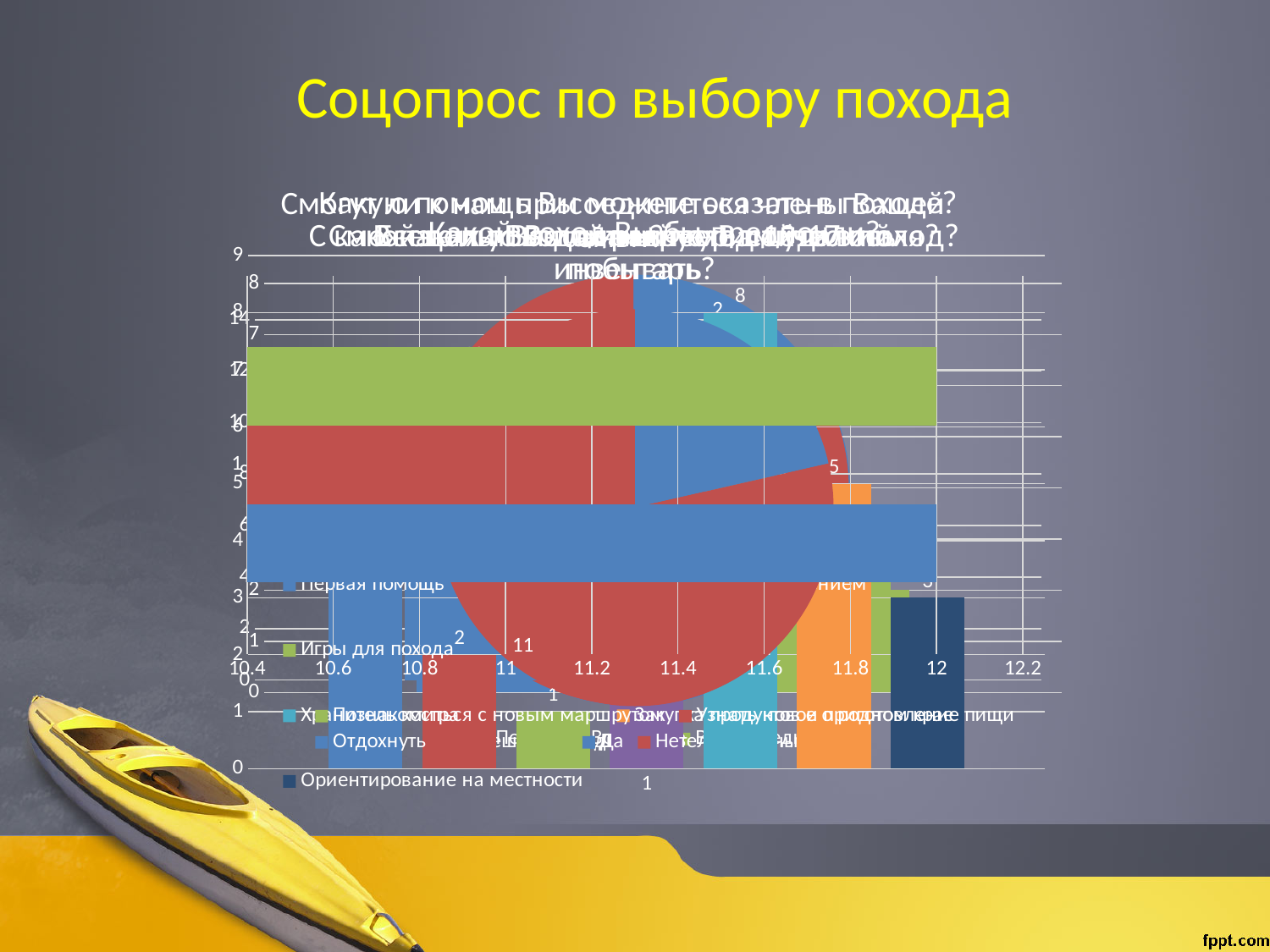

# Соцопрос по выбору похода

### Chart: Смогут ли к нам присоединиться члены Вашей семьи?

| Category | Смогут ли к нам присоединиться члены Вашей семьи? |
|---|---|
| Да | 2.0 |
| Нет | 12.0 |

### Chart: Какую помощь Вы можете оказать в походе?

| Category | Первая помощь | Помощь со снаряжением | Игры для похода | Корреспондент | Хранитель костра | Закупка продуктов и приготовление пищи | Ориентирование на местности |
|---|---|---|---|---|---|---|---|

### Chart: Какой поход Вы бы предпочли?

| Category | Пеший | Водный | Велосипедный |
|---|---|---|---|
| Категория 1 | 3.0 | 7.0 | 2.0 |

### Chart: Сможете ли Вы пойти в поход 13-17 июля?

| Category | Ответ |
|---|---|
| Да | 10.0 |
| Нет | 4.0 |

### Chart: В каких походах раннее Вам удалось побывать

| Category | Пешие | Водные | Велосипедные |
|---|---|---|---|

### Chart: Есть ли у Вас личный туристический инвентарь?

| Category | Есть ли у Вас личный туристический инвентарь? |
|---|---|
| Да | 3.0 |
| Нет | 11.0 |

### Chart: С какой целью Вы планируете пойти в поход?

| Category | Отдохнуть | Узнать новое о родном крае | Познакомиться с новым маршрутом |
|---|---|---|---|